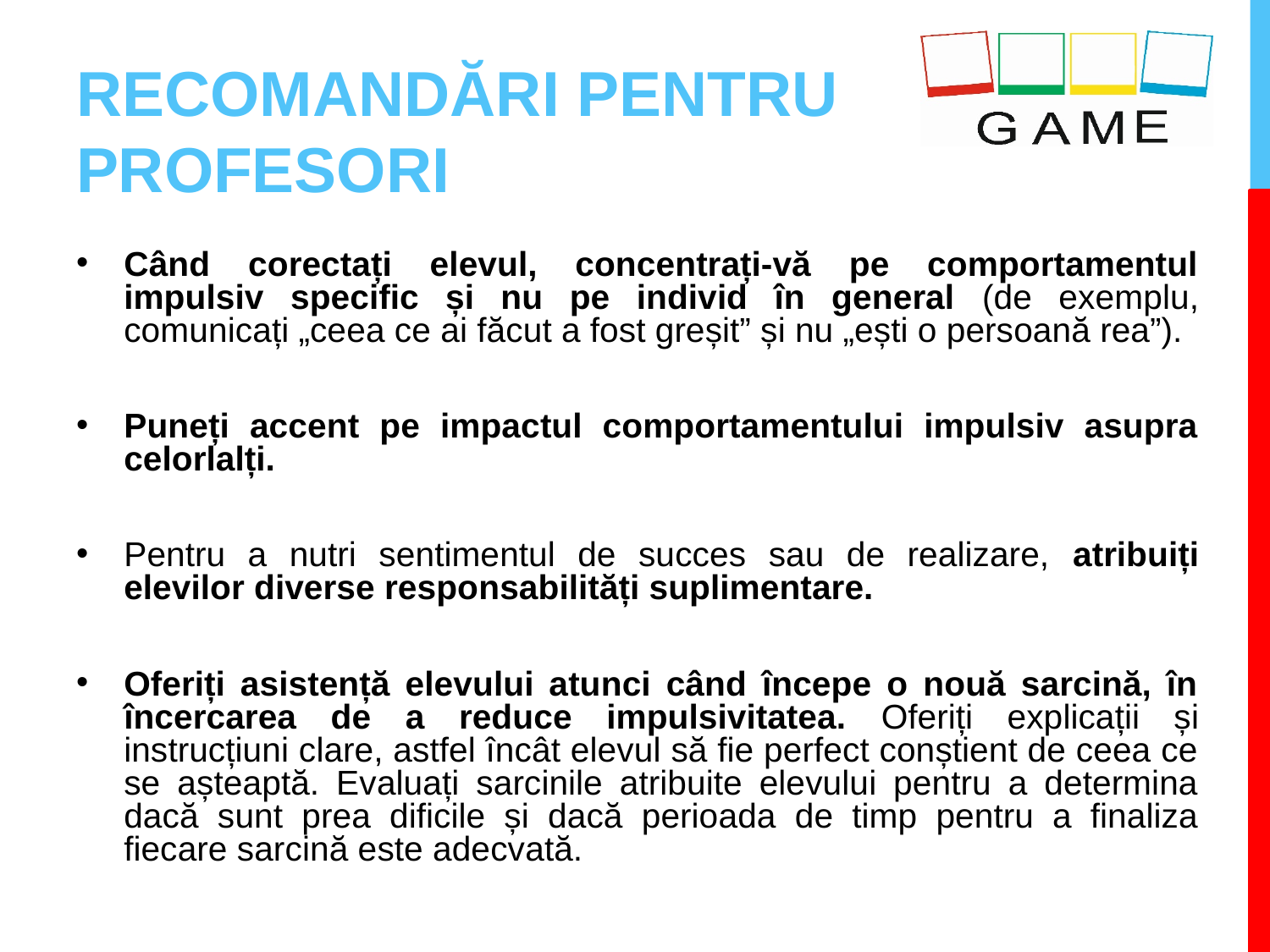

# RECOMANDĂRI PENTRU PROFESORI
Când corectați elevul, concentrați-vă pe comportamentul impulsiv specific și nu pe individ în general (de exemplu, comunicați „ceea ce ai făcut a fost greșit” și nu „ești o persoană rea”).

Puneți accent pe impactul comportamentului impulsiv asupra celorlalți.

Pentru a nutri sentimentul de succes sau de realizare, atribuiți elevilor diverse responsabilități suplimentare.

Oferiți asistență elevului atunci când începe o nouă sarcină, în încercarea de a reduce impulsivitatea. Oferiți explicații și instrucțiuni clare, astfel încât elevul să fie perfect conștient de ceea ce se așteaptă. Evaluați sarcinile atribuite elevului pentru a determina dacă sunt prea dificile și dacă perioada de timp pentru a finaliza fiecare sarcină este adecvată.